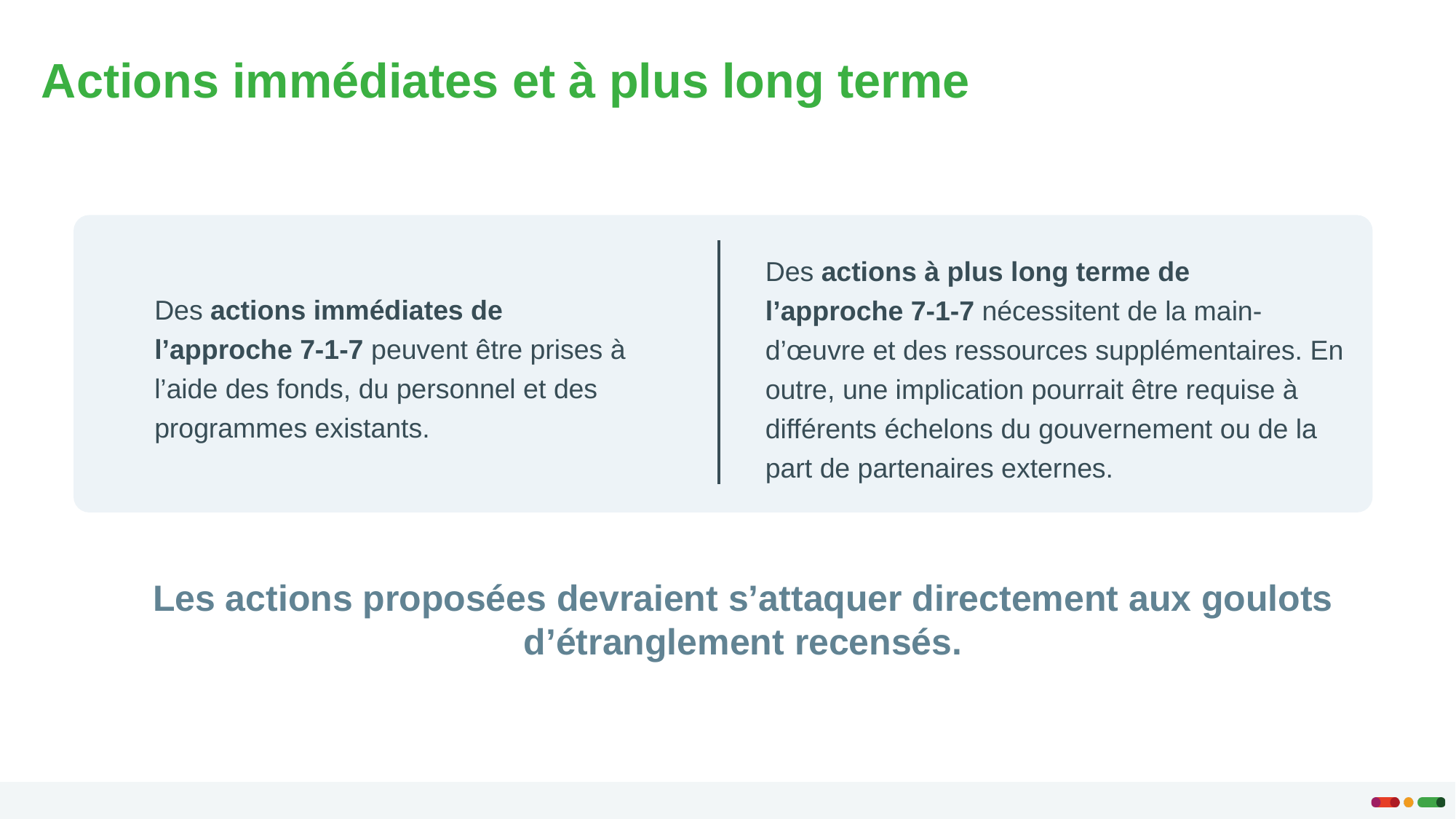

# Actions immédiates et à plus long terme

Des actions immédiates de l’approche 7-1-7 peuvent être prises à l’aide des fonds, du personnel et des programmes existants.
Des actions à plus long terme de l’approche 7-1-7 nécessitent de la main-d’œuvre et des ressources supplémentaires. En outre, une implication pourrait être requise à différents échelons du gouvernement ou de la part de partenaires externes.
Les actions proposées devraient s’attaquer directement aux goulots d’étranglement recensés.